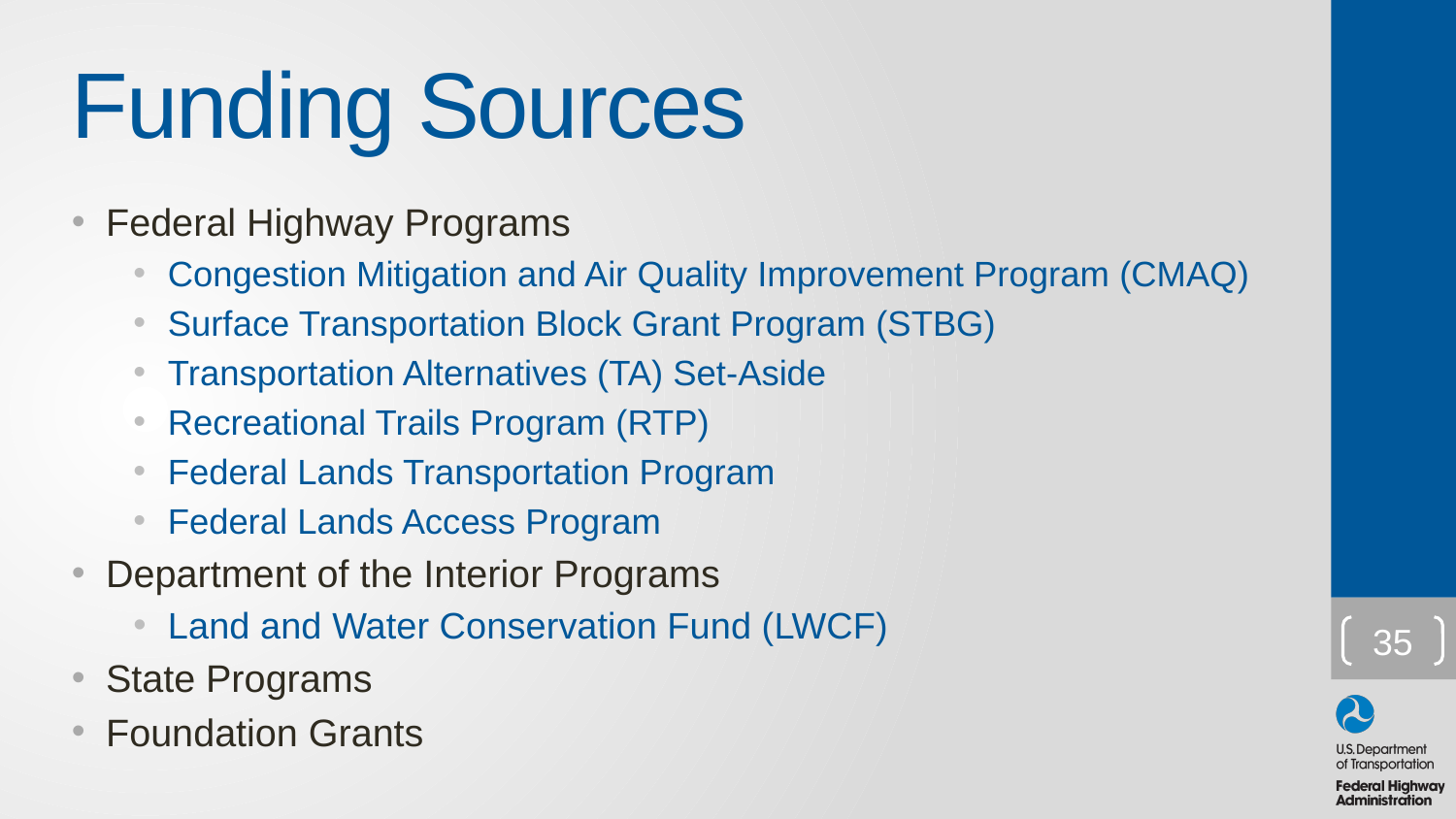

# Funding Sources
Federal Highway Programs
Congestion Mitigation and Air Quality Improvement Program (CMAQ)
Surface Transportation Block Grant Program (STBG)
Transportation Alternatives (TA) Set-Aside
Recreational Trails Program (RTP)
Federal Lands Transportation Program
Federal Lands Access Program
Department of the Interior Programs
Land and Water Conservation Fund (LWCF)
State Programs
Foundation Grants
35